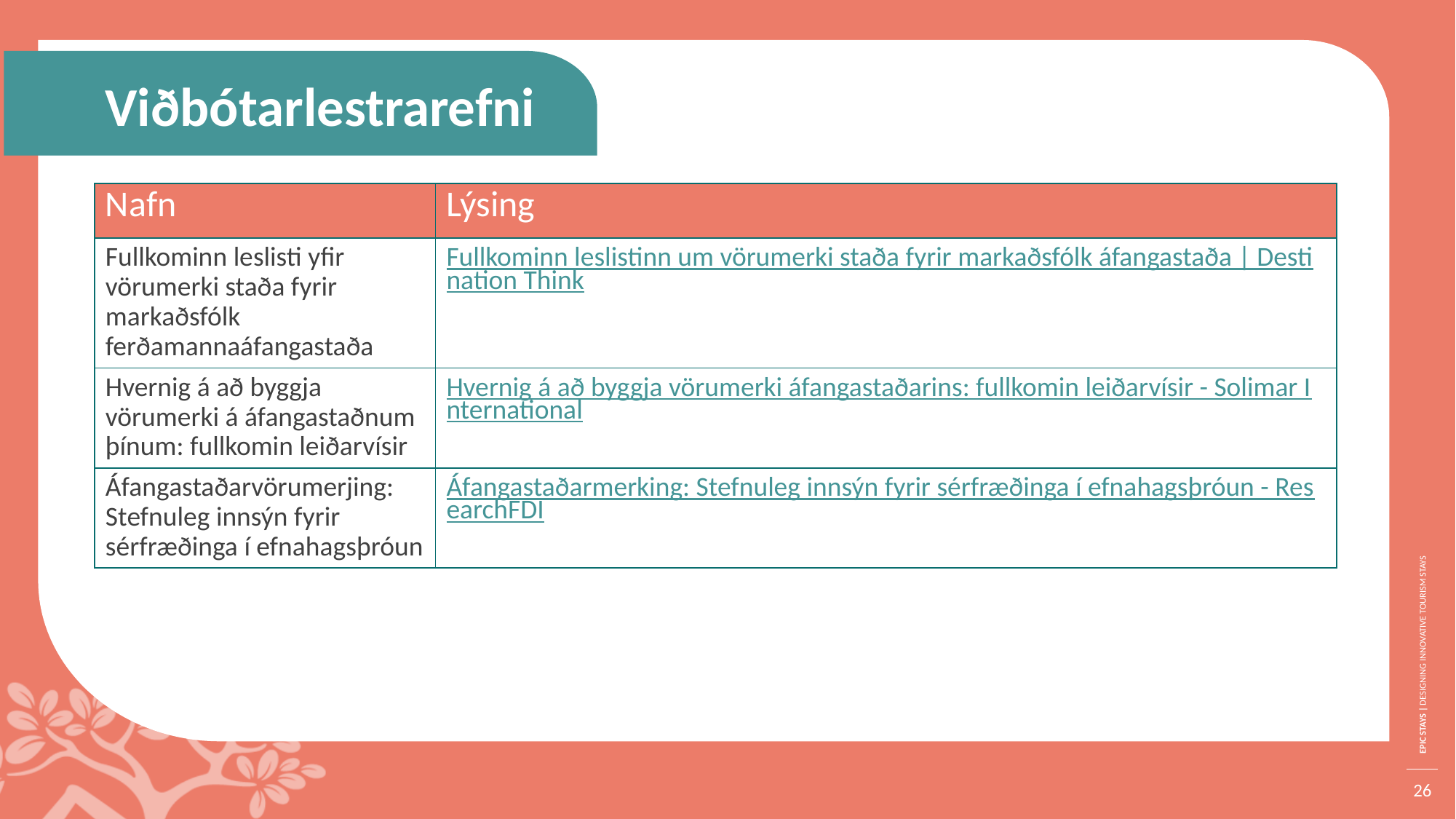

Viðbótarlestrarefni
| Nafn | Lýsing |
| --- | --- |
| Fullkominn leslisti yfir vörumerki staða fyrir markaðsfólk ferðamannaáfangastaða | Fullkominn leslistinn um vörumerki staða fyrir markaðsfólk áfangastaða | Destination Think |
| Hvernig á að byggja vörumerki á áfangastaðnum þínum: fullkomin leiðarvísir | Hvernig á að byggja vörumerki áfangastaðarins: fullkomin leiðarvísir - Solimar International |
| Áfangastaðarvörumerjing: Stefnuleg innsýn fyrir sérfræðinga í efnahagsþróun | Áfangastaðarmerking: Stefnuleg innsýn fyrir sérfræðinga í efnahagsþróun - ResearchFDI |
26